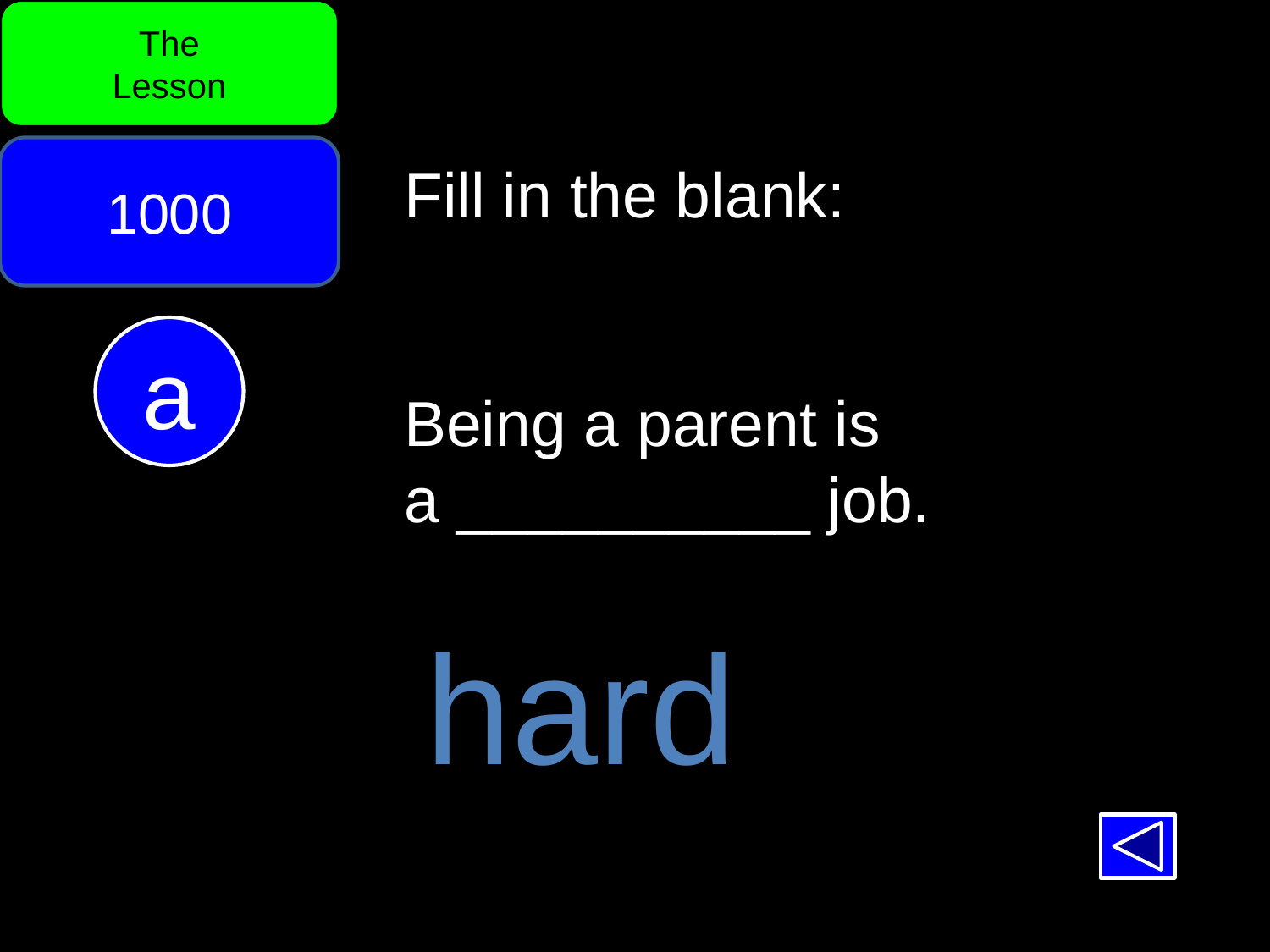

The
Lesson
1000
Fill in the blank:

Being a parent is
a __________ job.
a
hard